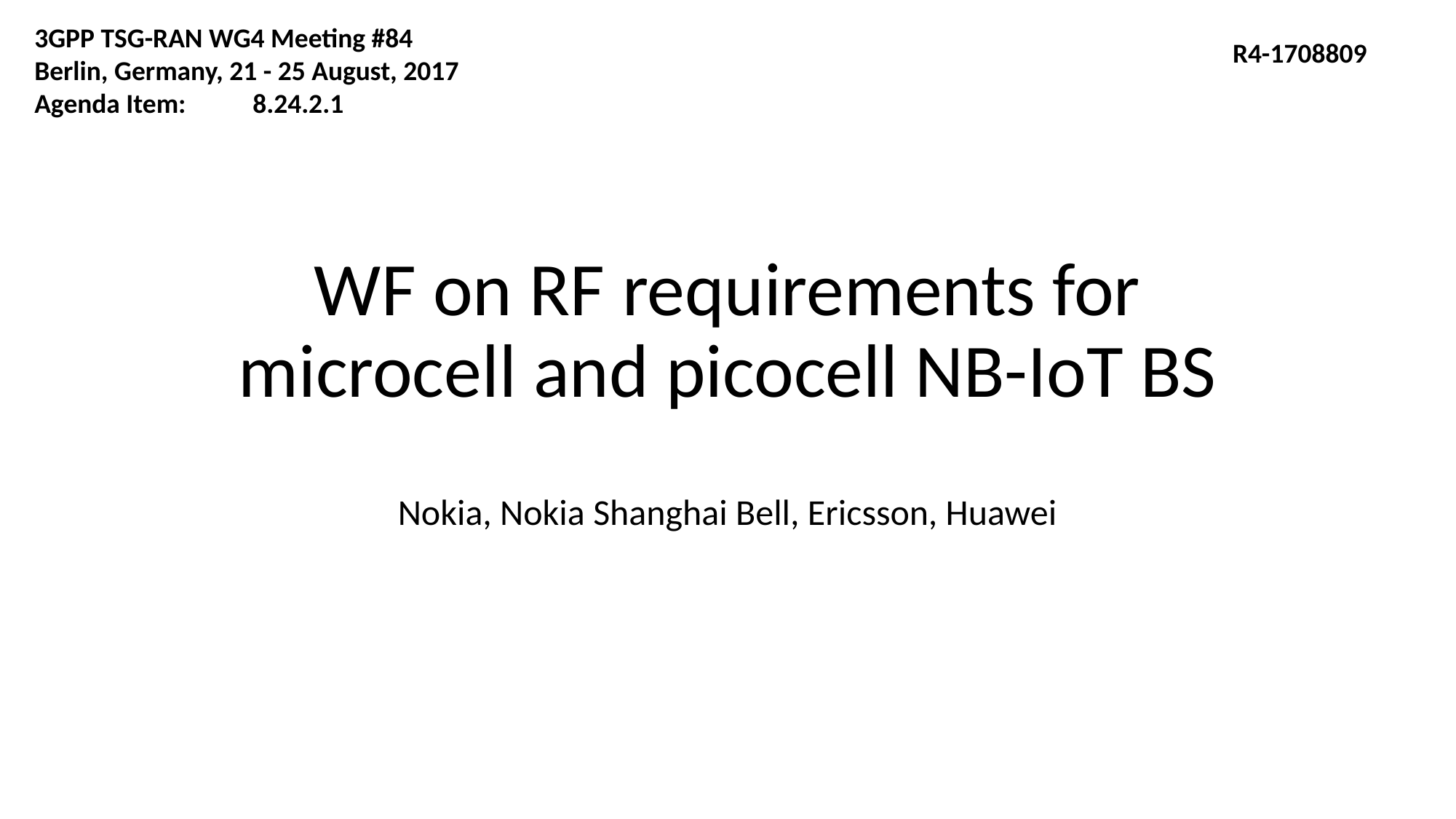

3GPP TSG-RAN WG4 Meeting #84                                                    Berlin, Germany, 21 - 25 August, 2017
Agenda Item:	8.24.2.1

R4-1708809
# WF on RF requirements for microcell and picocell NB-IoT BS
Nokia, Nokia Shanghai Bell, Ericsson, Huawei